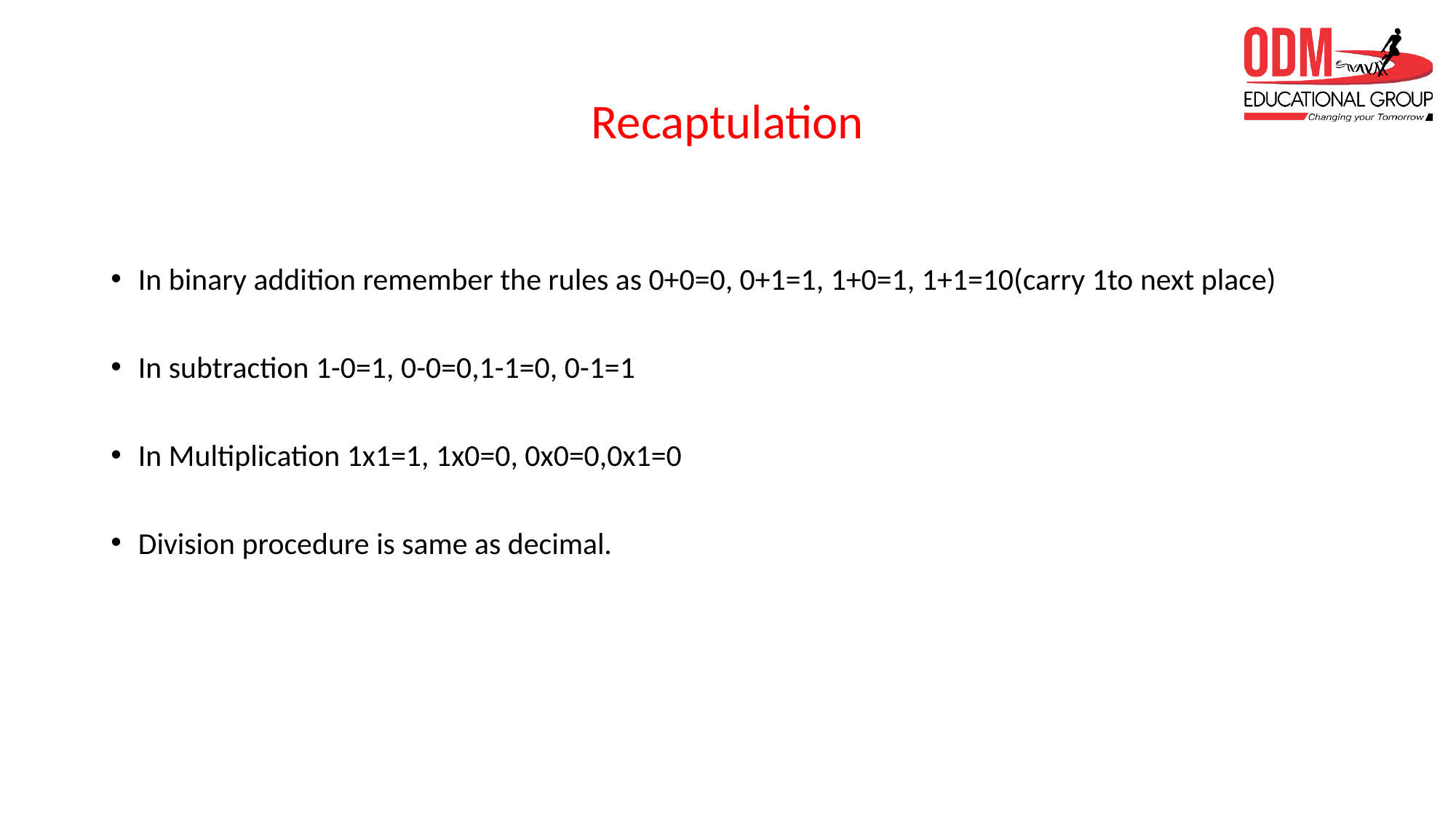

# Recaptulation
In binary addition remember the rules as 0+0=0, 0+1=1, 1+0=1, 1+1=10(carry 1to next place)
In subtraction 1-0=1, 0-0=0,1-1=0, 0-1=1
In Multiplication 1x1=1, 1x0=0, 0x0=0,0x1=0
Division procedure is same as decimal.